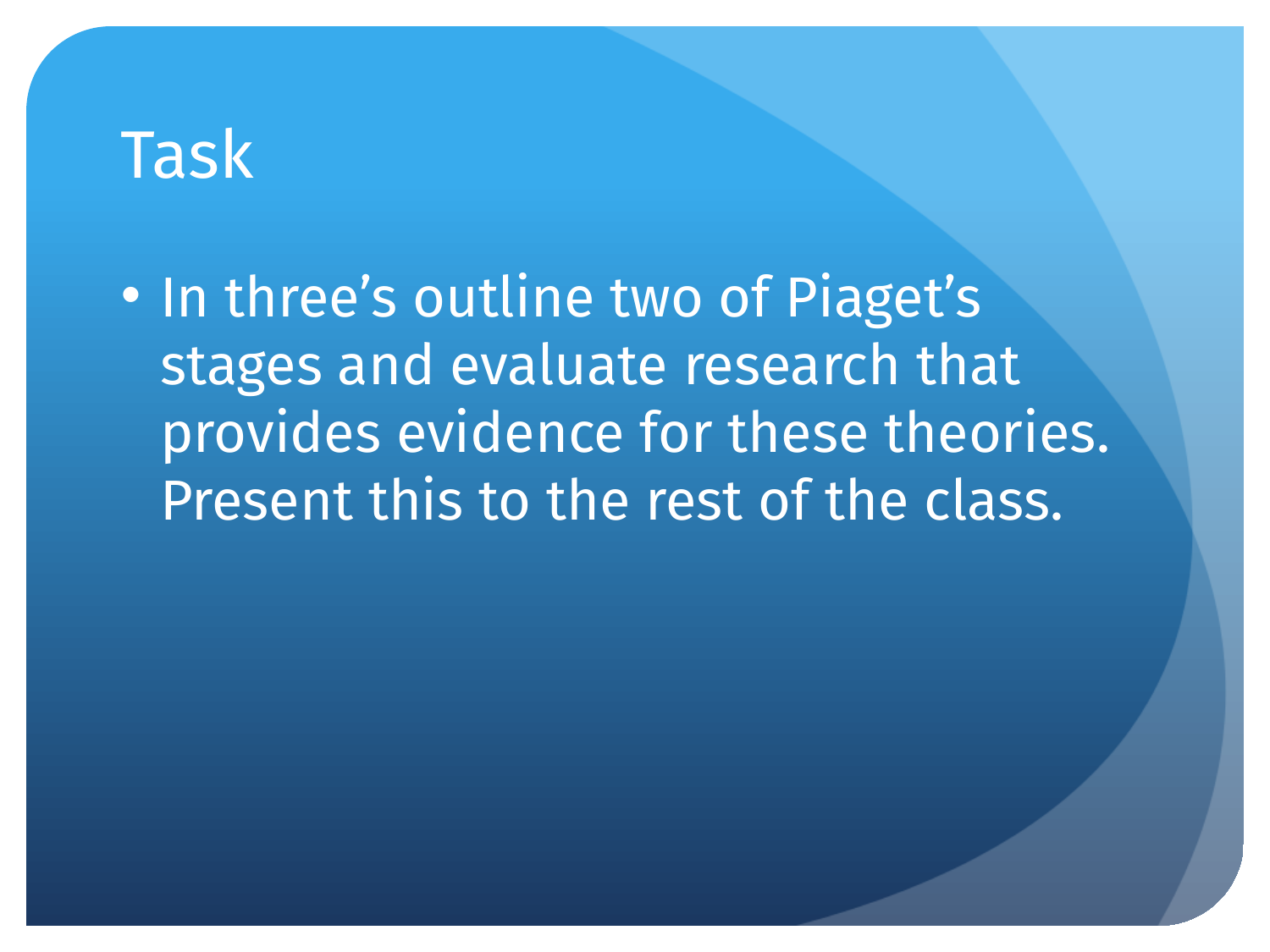

# Task
In three’s outline two of Piaget’s stages and evaluate research that provides evidence for these theories. Present this to the rest of the class.